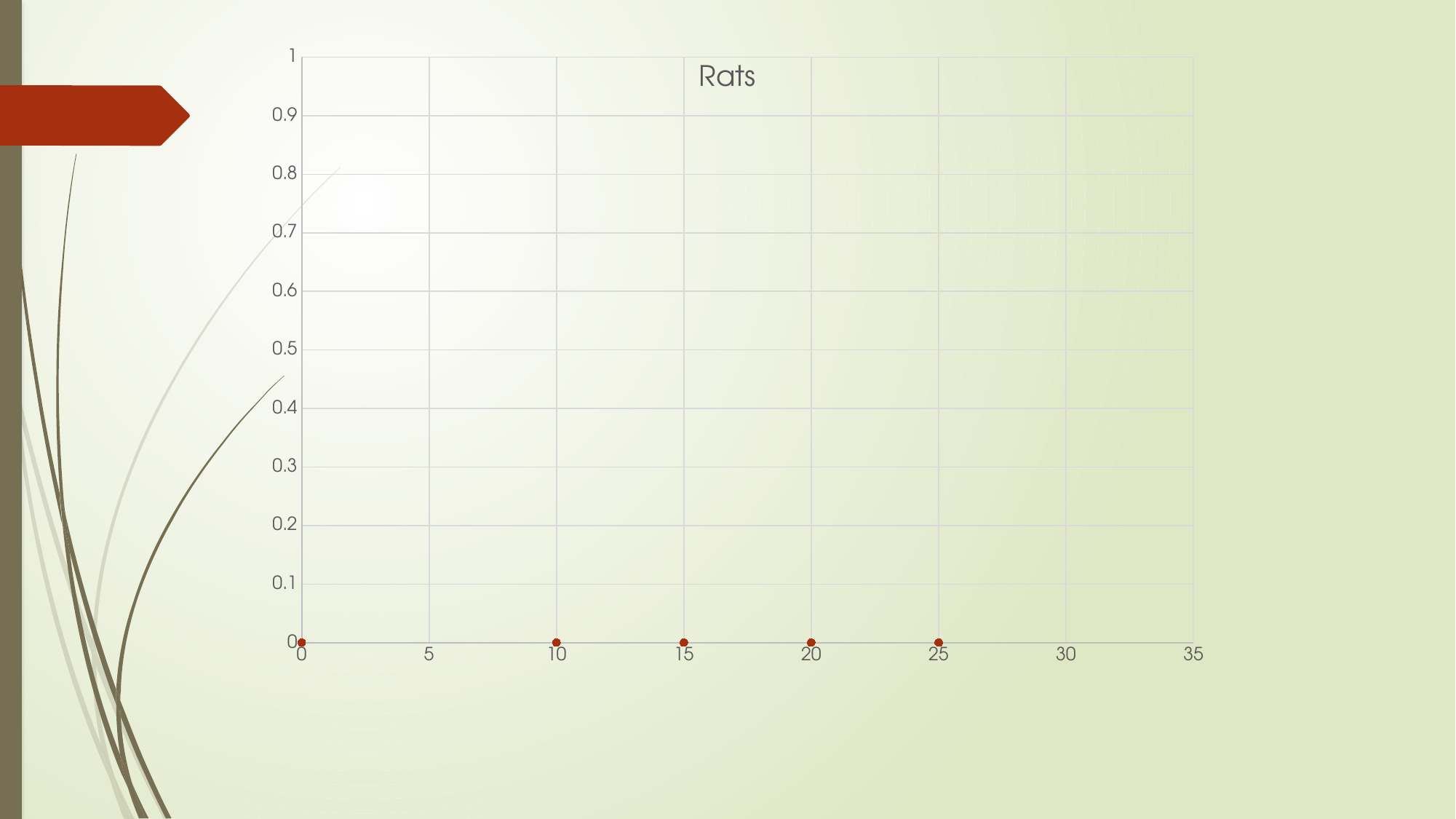

#

### Chart:

| Category | Rats |
|---|---|